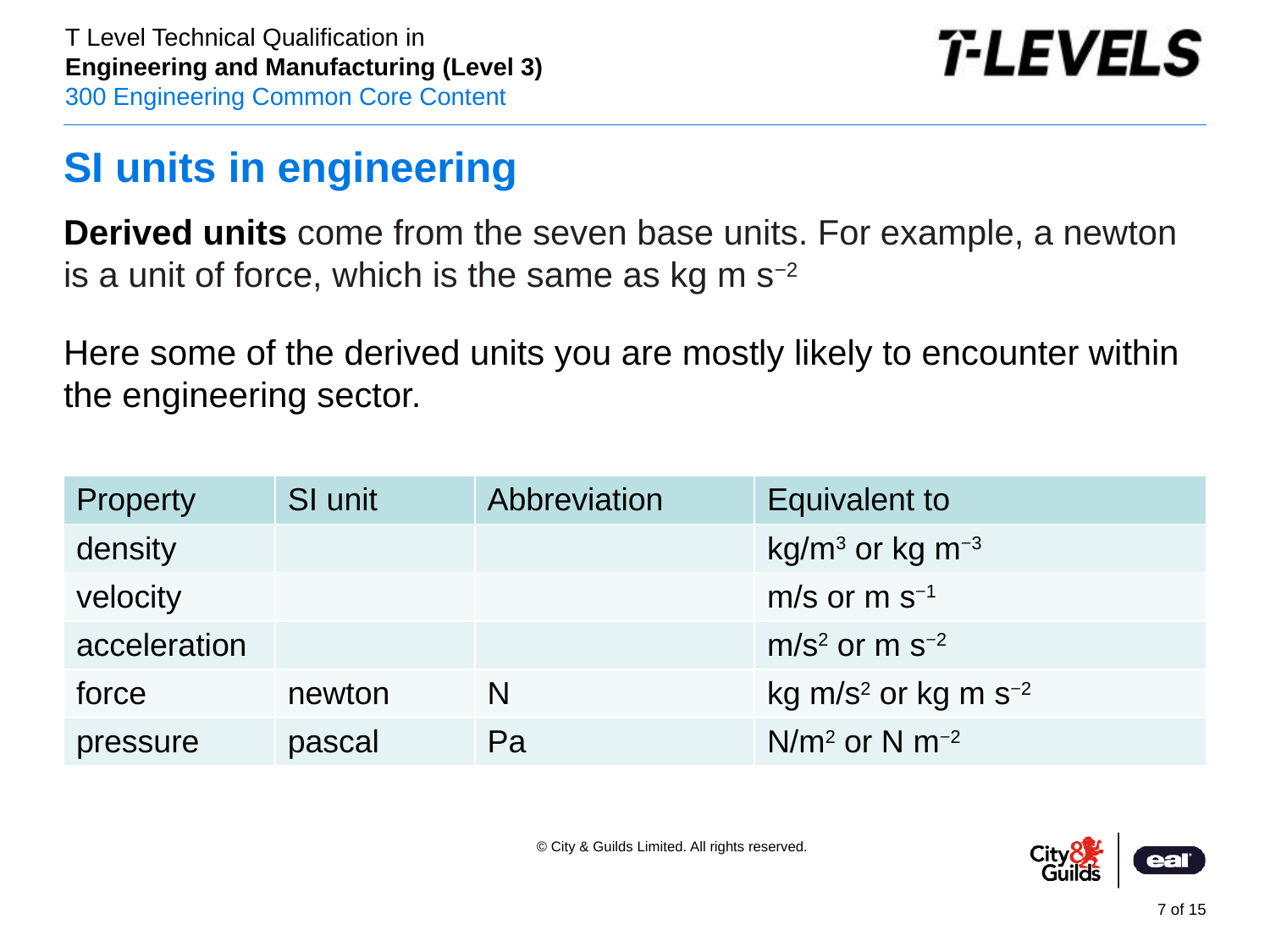

# SI units in engineering
Derived units come from the seven base units. For example, a newton is a unit of force, which is the same as kg m s−2
Here some of the derived units you are mostly likely to encounter within the engineering sector.
| Property | SI unit | Abbreviation | Equivalent to |
| --- | --- | --- | --- |
| density |  |  | kg/m3 or kg m−3 |
| velocity |  |  | m/s or m s−1 |
| acceleration |  |  | m/s2 or m s−2 |
| force | newton | N | kg m/s2 or kg m s−2 |
| pressure | pascal | Pa | N/m2 or N m−2 |